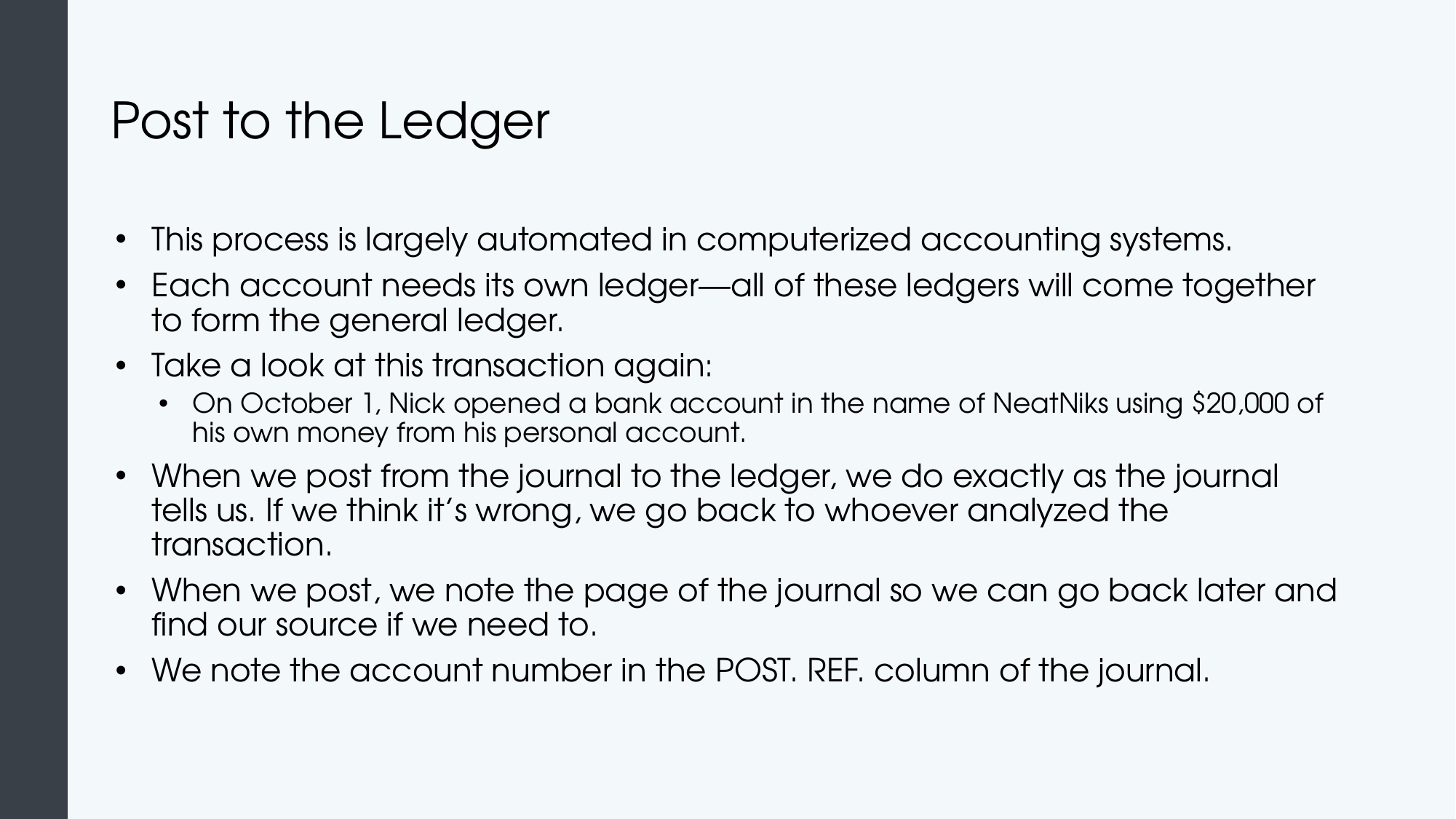

# Post to the Ledger
This process is largely automated in computerized accounting systems.
Each account needs its own ledger—all of these ledgers will come together to form the general ledger.
Take a look at this transaction again:
On October 1, Nick opened a bank account in the name of NeatNiks using $20,000 of his own money from his personal account.
When we post from the journal to the ledger, we do exactly as the journal tells us. If we think it’s wrong, we go back to whoever analyzed the transaction.
When we post, we note the page of the journal so we can go back later and find our source if we need to.
We note the account number in the POST. REF. column of the journal.